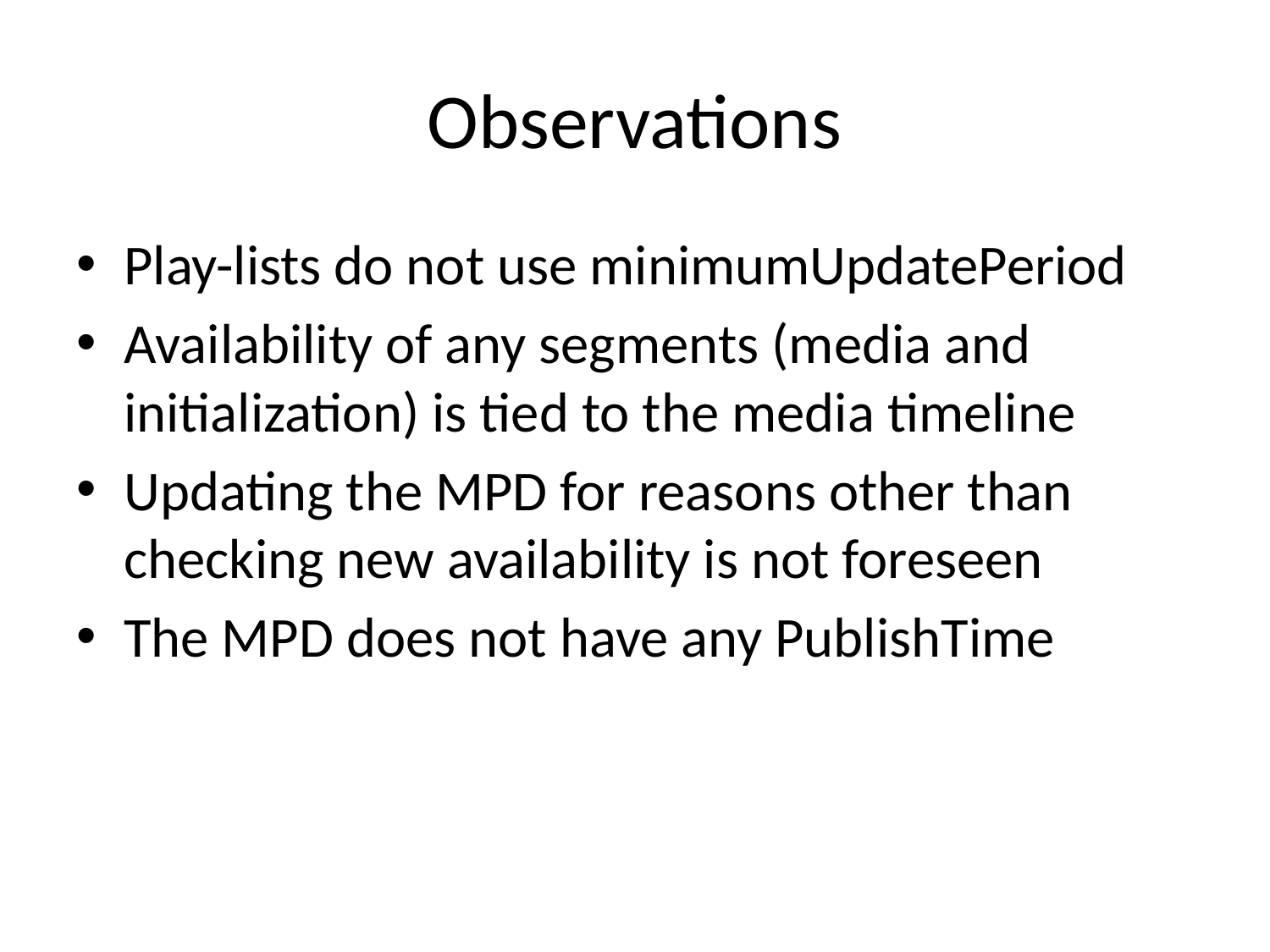

# Observations
Play-lists do not use minimumUpdatePeriod
Availability of any segments (media and initialization) is tied to the media timeline
Updating the MPD for reasons other than checking new availability is not foreseen
The MPD does not have any PublishTime